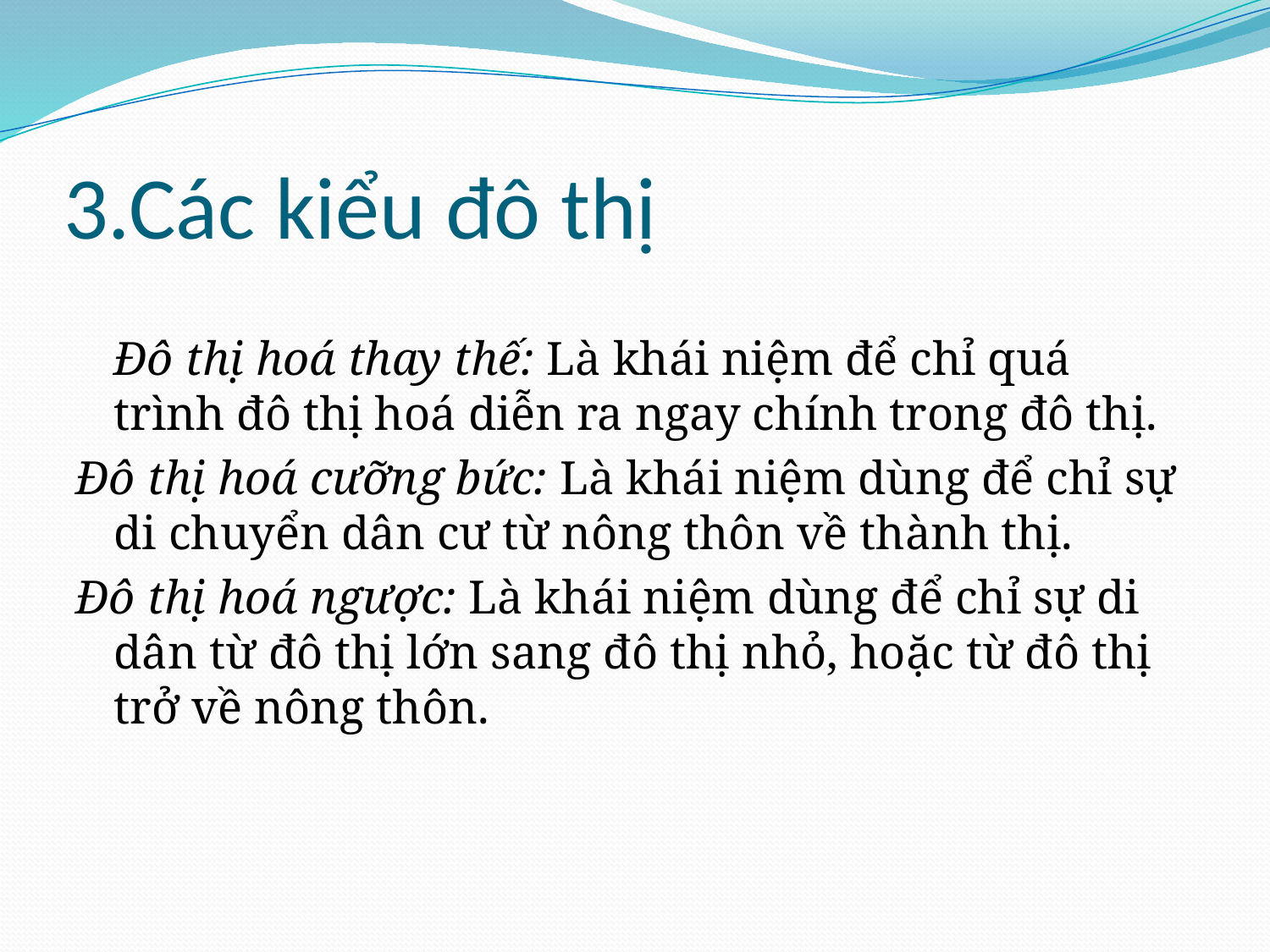

# 3.Các kiểu đô thị
Đô thị hoá thay thế: Là khái niệm để chỉ quá trình đô thị hoá diễn ra ngay chính trong đô thị.
Đô thị hoá cưỡng bức: Là khái niệm dùng để chỉ sự di chuyển dân cư từ nông thôn về thành thị.
Đô thị hoá ngược: Là khái niệm dùng để chỉ sự di dân từ đô thị lớn sang đô thị nhỏ, hoặc từ đô thị trở về nông thôn.